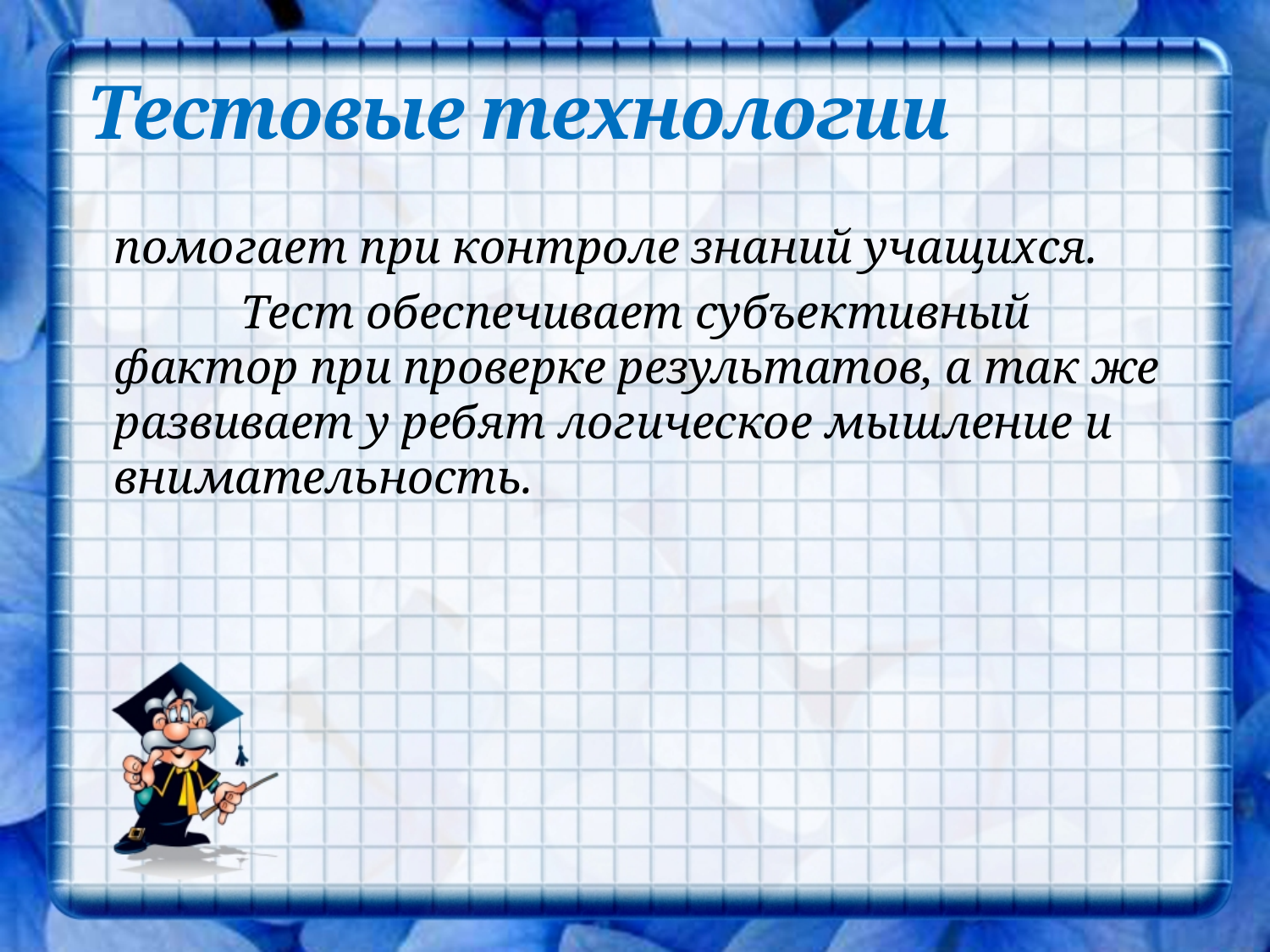

# Тестовые технологии
	помогает при контроле знаний учащихся.
		Тест обеспечивает субъективный фактор при проверке результатов, а так же развивает у ребят логическое мышление и внимательность.